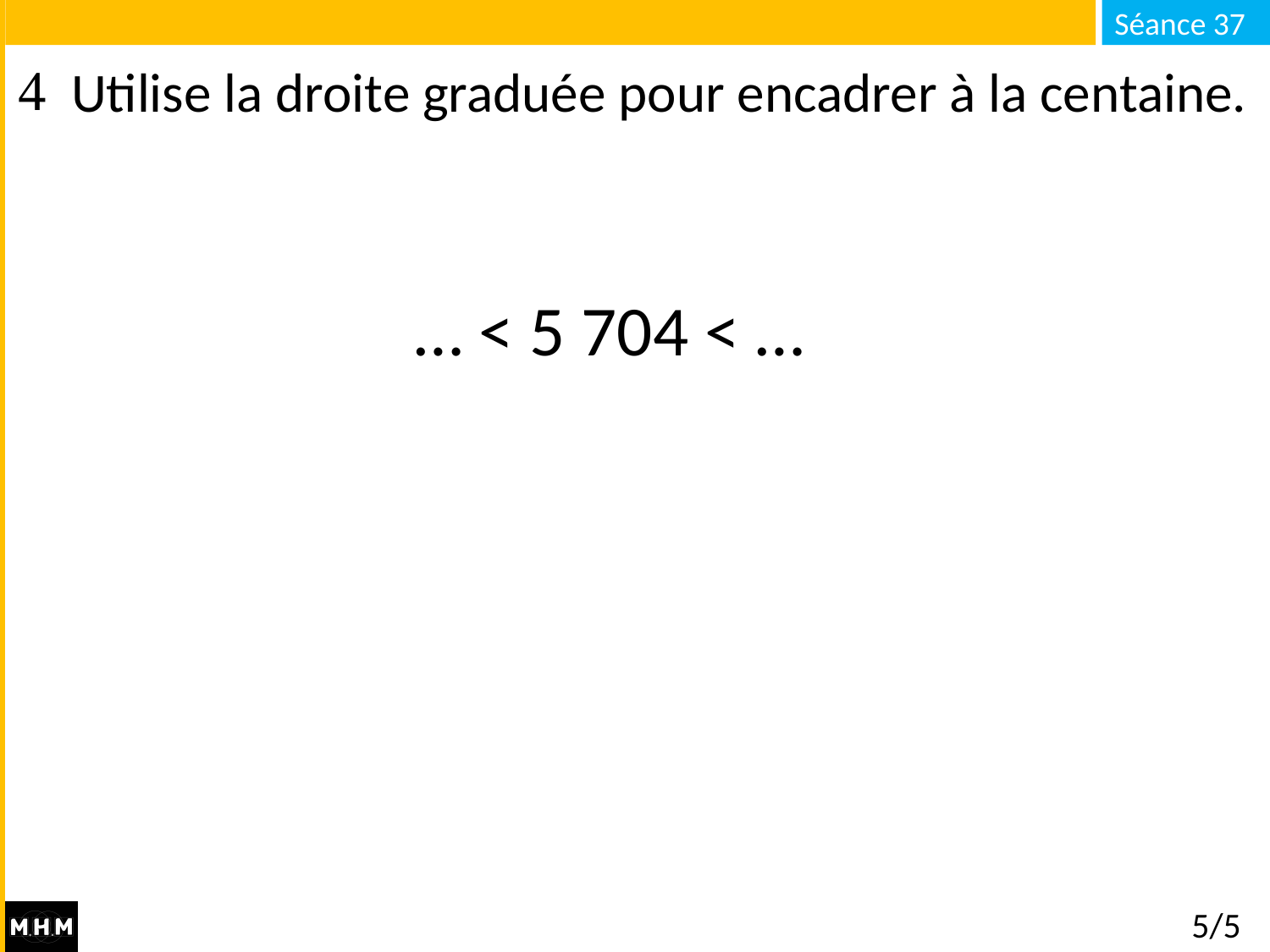

# Utilise la droite graduée pour encadrer à la centaine.
… < 5 704 < …
5/5